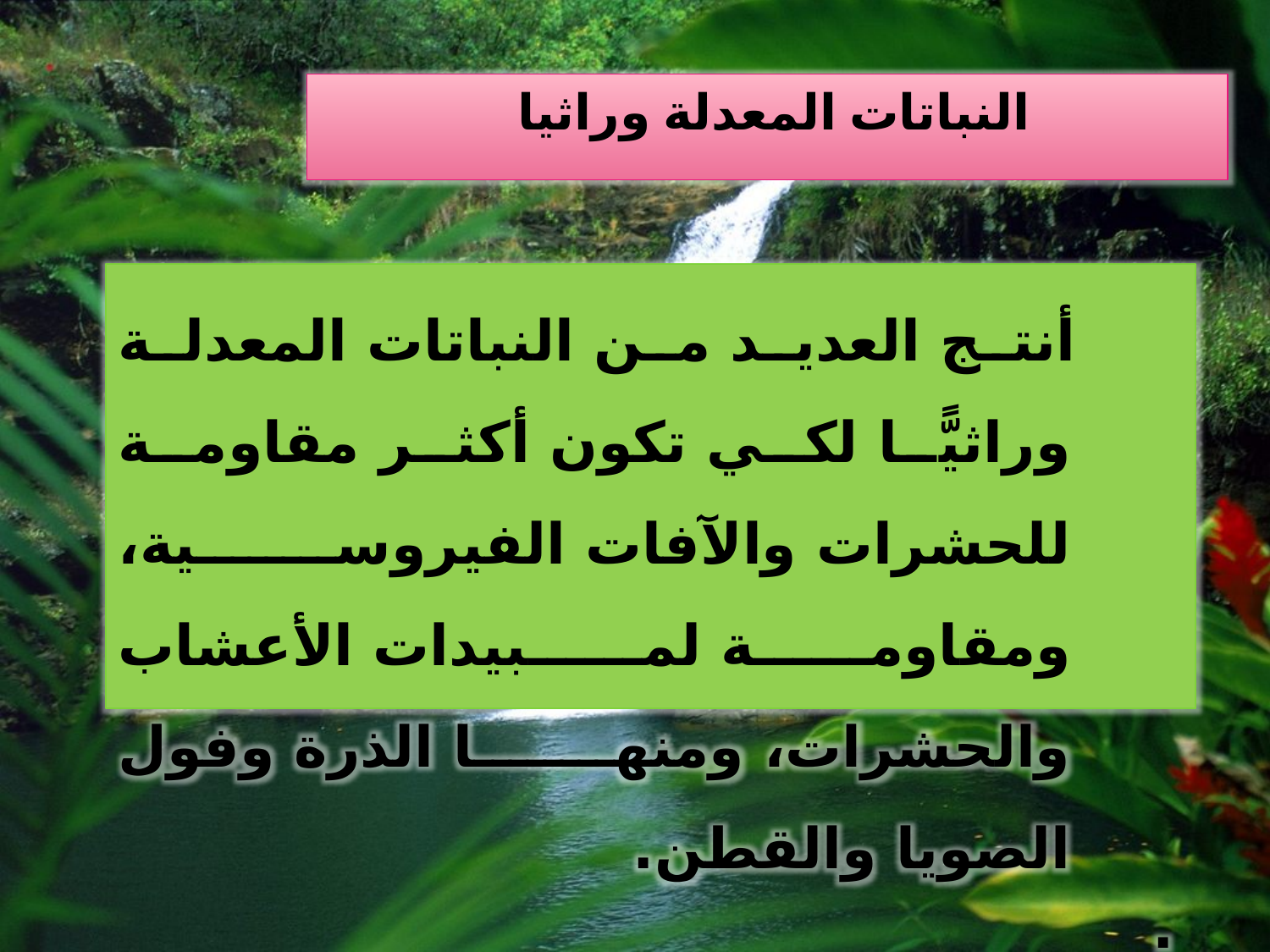

النباتات المعدلة وراثيا

     أنتج العديد من النباتات المعدلة وراثيًّا لكي تكون أكثر مقاومة للحشرات والآفات الفيروسية، ومقاومة لمبيدات الأعشاب والحشرات، ومنها الذرة وفول الصويا والقطن.
.